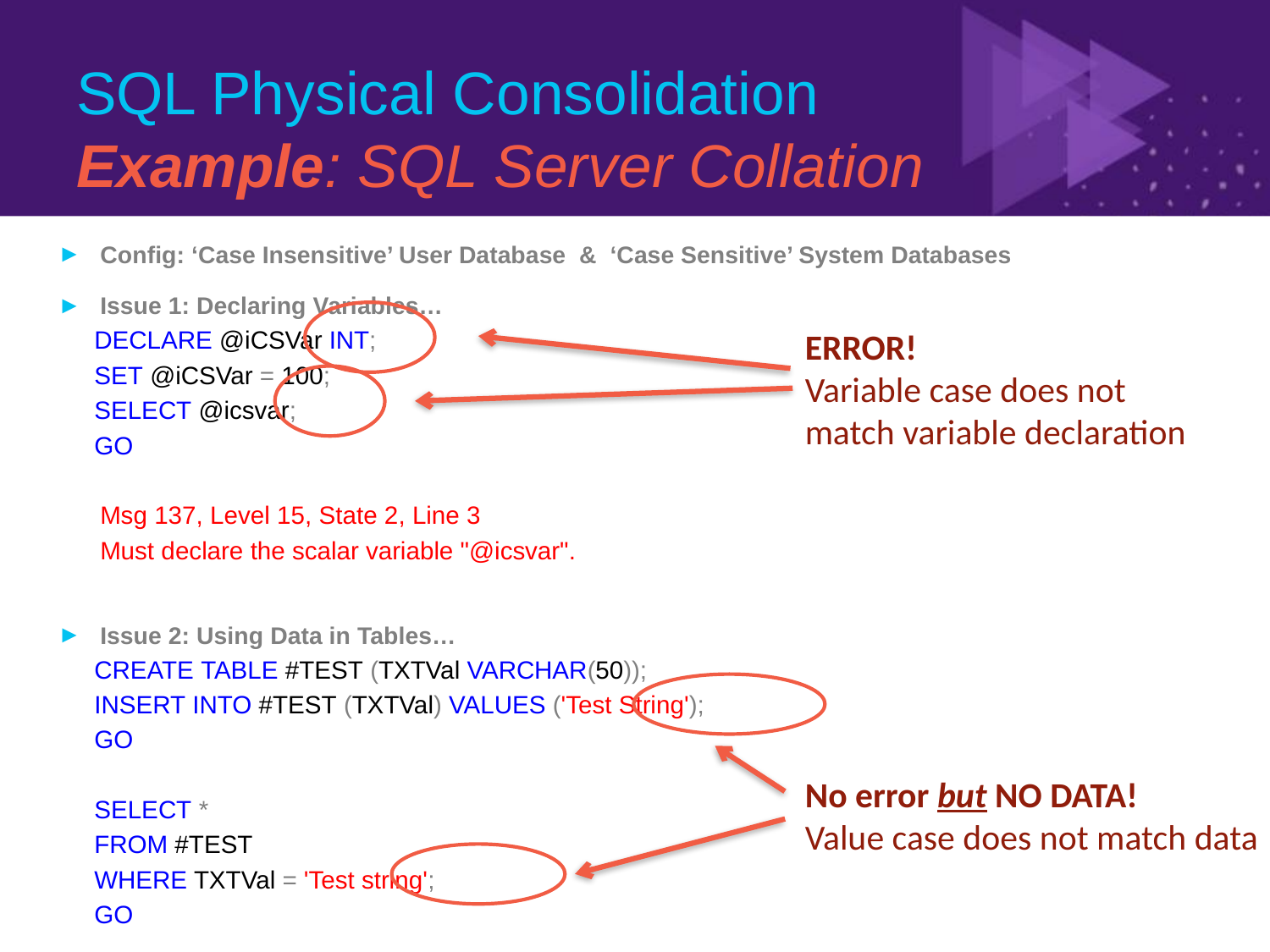

# SQL Physical Consolidation Example: SQL Server Collation
Config: ‘Case Insensitive’ User Database  &  ‘Case Sensitive’ System Databases
Issue 1: Declaring Variables…
	DECLARE @iCSVar INT;
	SET @iCSVar = 100;
	SELECT @icsvar;
	GO

		Msg 137, Level 15, State 2, Line 3
		Must declare the scalar variable "@icsvar".

Issue 2: Using Data in Tables…
	CREATE TABLE #TEST (TXTVal VARCHAR(50));
	INSERT INTO #TEST (TXTVal) VALUES ('Test String');
	GO

	SELECT *
	FROM #TEST
	WHERE TXTVal = 'Test string';
	GO

ERROR!
Variable case does not match variable declaration

No error but NO DATA!
Value case does not match data